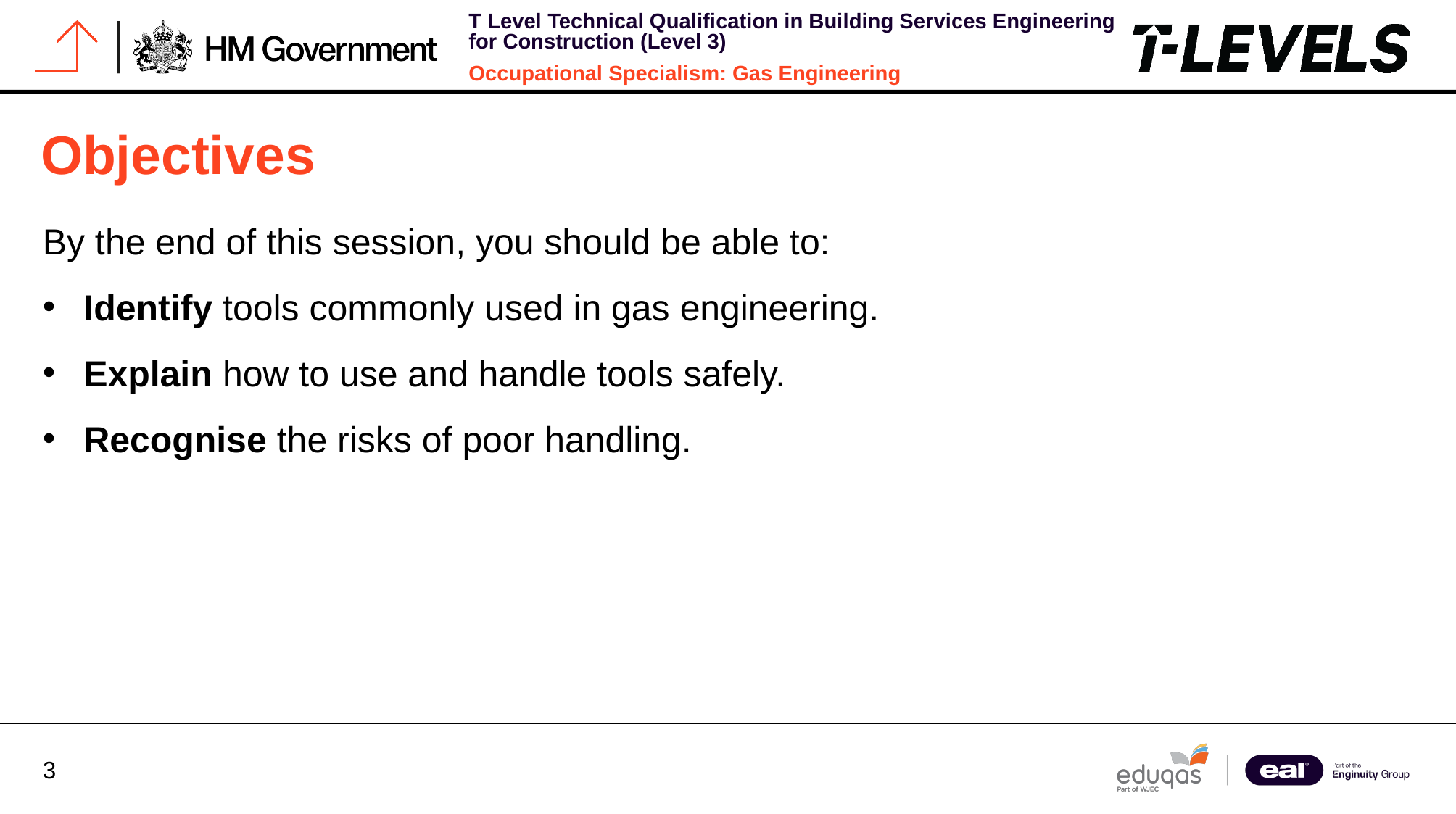

# Objectives
By the end of this session, you should be able to:
Identify tools commonly used in gas engineering.
Explain how to use and handle tools safely.
Recognise the risks of poor handling.